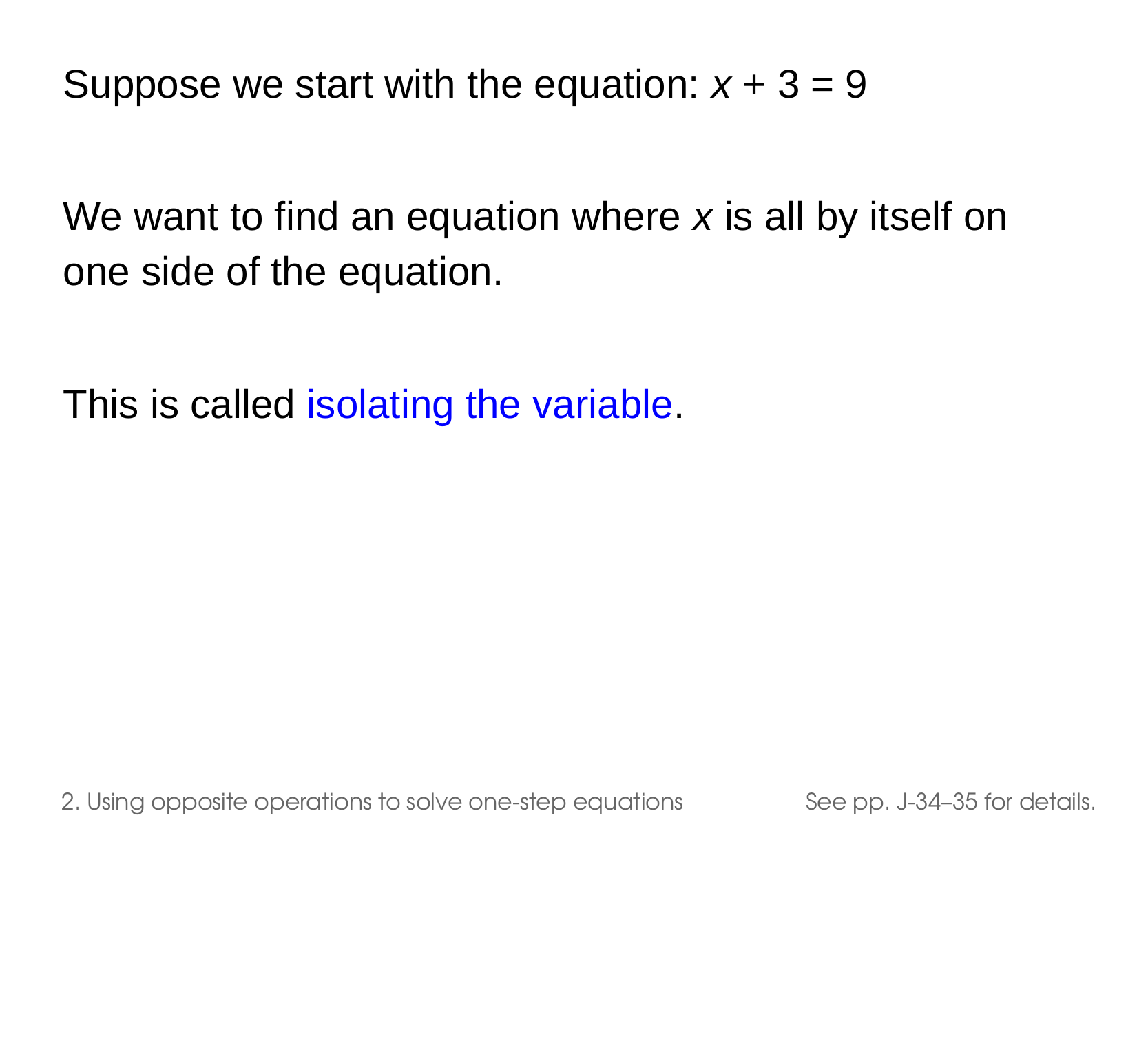

Suppose we start with the equation: x + 3 = 9

We want to find an equation where x is all by itself on one side of the equation.

This is called isolating the variable.
2. Using opposite operations to solve one-step equations
See pp. J-34–35 for details.